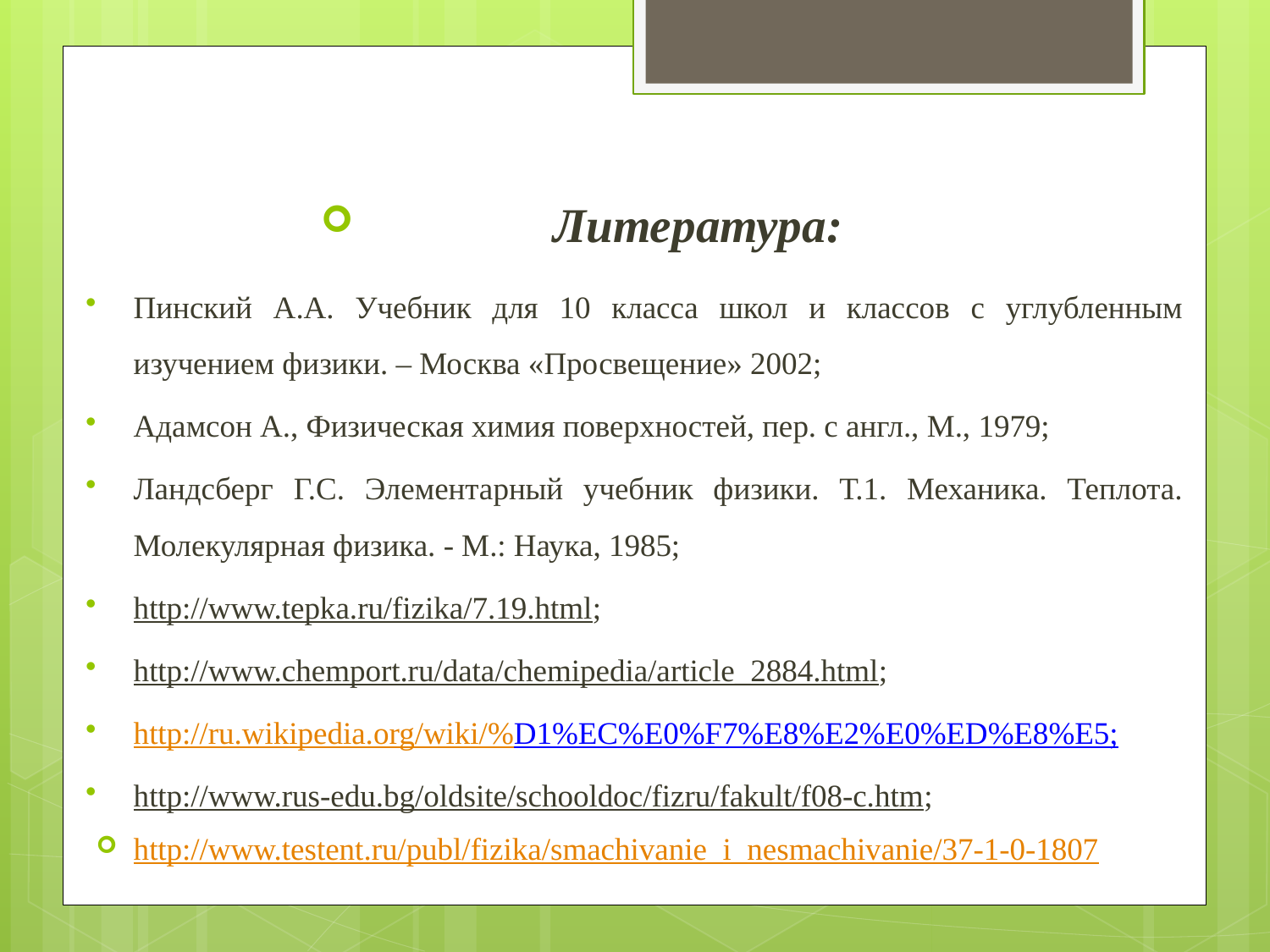

#
Литература:
Пинский А.А. Учебник для 10 класса школ и классов с углубленным изучением физики. – Москва «Просвещение» 2002;
Адамсон А., Физическая химия поверхностей, пер. с англ., М., 1979;
Ландсберг Г.С. Элементарный учебник физики. Т.1. Механика. Теплота. Молекулярная физика. - М.: Наука, 1985;
http://www.tepka.ru/fizika/7.19.html;
http://www.chemport.ru/data/chemipedia/article_2884.html;
http://ru.wikipedia.org/wiki/%D1%EC%E0%F7%E8%E2%E0%ED%E8%E5;
http://www.rus-edu.bg/oldsite/schooldoc/fizru/fakult/f08-c.htm;
http://www.testent.ru/publ/fizika/smachivanie_i_nesmachivanie/37-1-0-1807